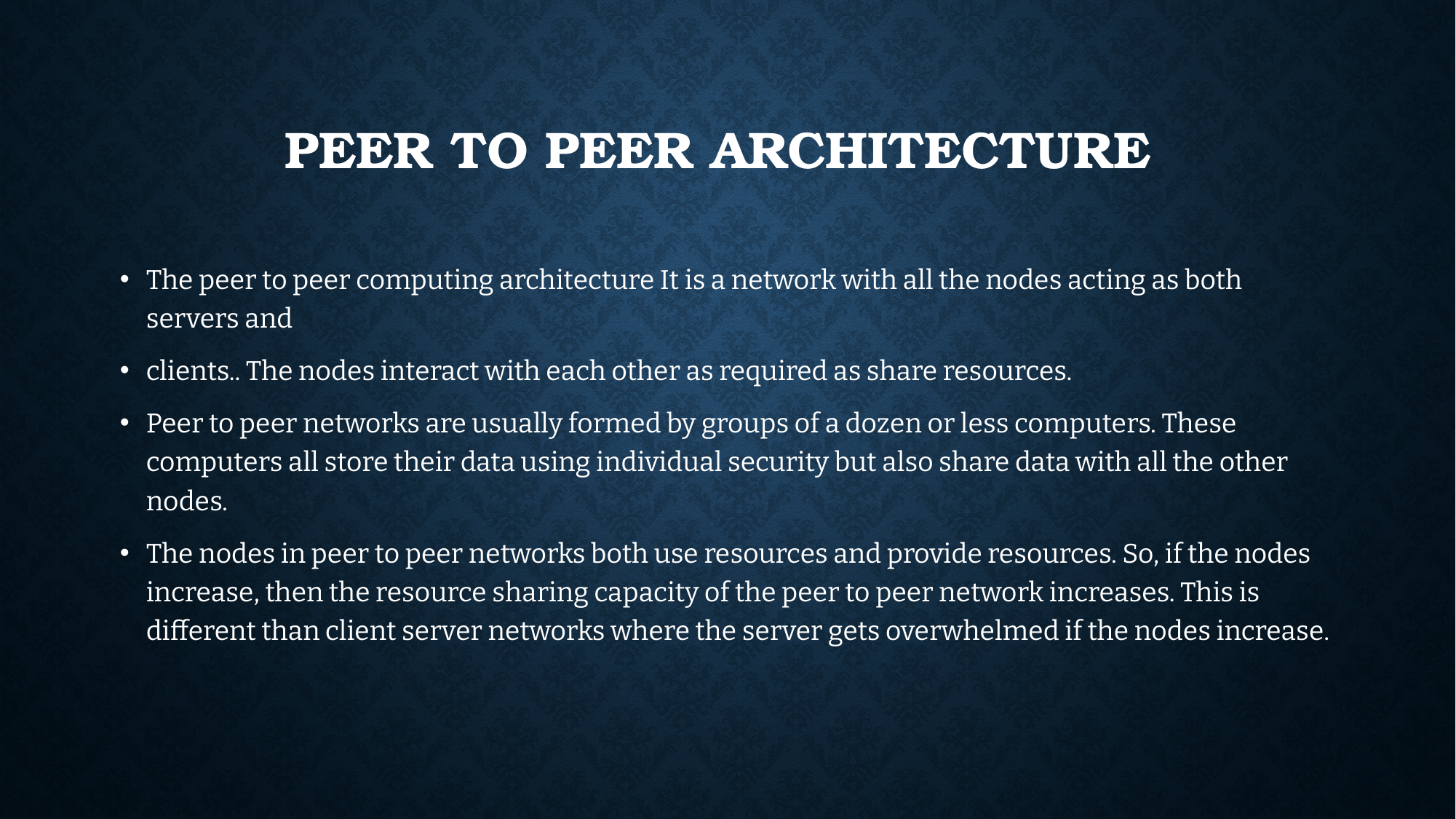

# Peer to peer architecture
The peer to peer computing architecture It is a network with all the nodes acting as both servers and
clients.. The nodes interact with each other as required as share resources.
Peer to peer networks are usually formed by groups of a dozen or less computers. These computers all store their data using individual security but also share data with all the other nodes.
The nodes in peer to peer networks both use resources and provide resources. So, if the nodes increase, then the resource sharing capacity of the peer to peer network increases. This is different than client server networks where the server gets overwhelmed if the nodes increase.